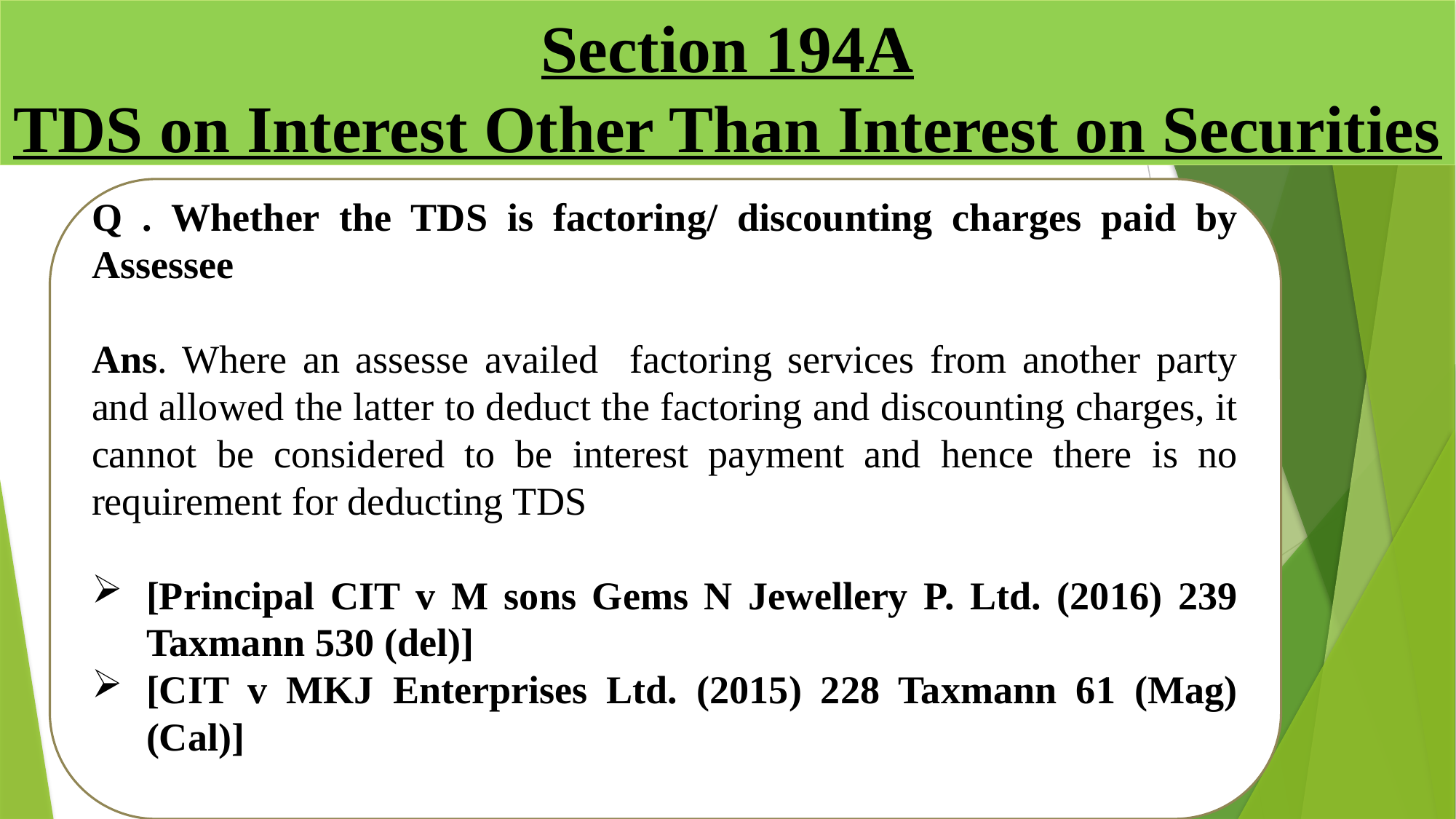

# Section 194A TDS on Interest Other Than Interest on Securities
Q . Whether the TDS is factoring/ discounting charges paid by Assessee

Ans. Where an assesse availed  factoring services from another party and allowed the latter to deduct the factoring and discounting charges, it cannot be considered to be interest payment and hence there is no requirement for deducting TDS

[Principal CIT v M sons Gems N Jewellery P. Ltd. (2016) 239 Taxmann 530 (del)]
[CIT v MKJ Enterprises Ltd. (2015) 228 Taxmann 61 (Mag) (Cal)]